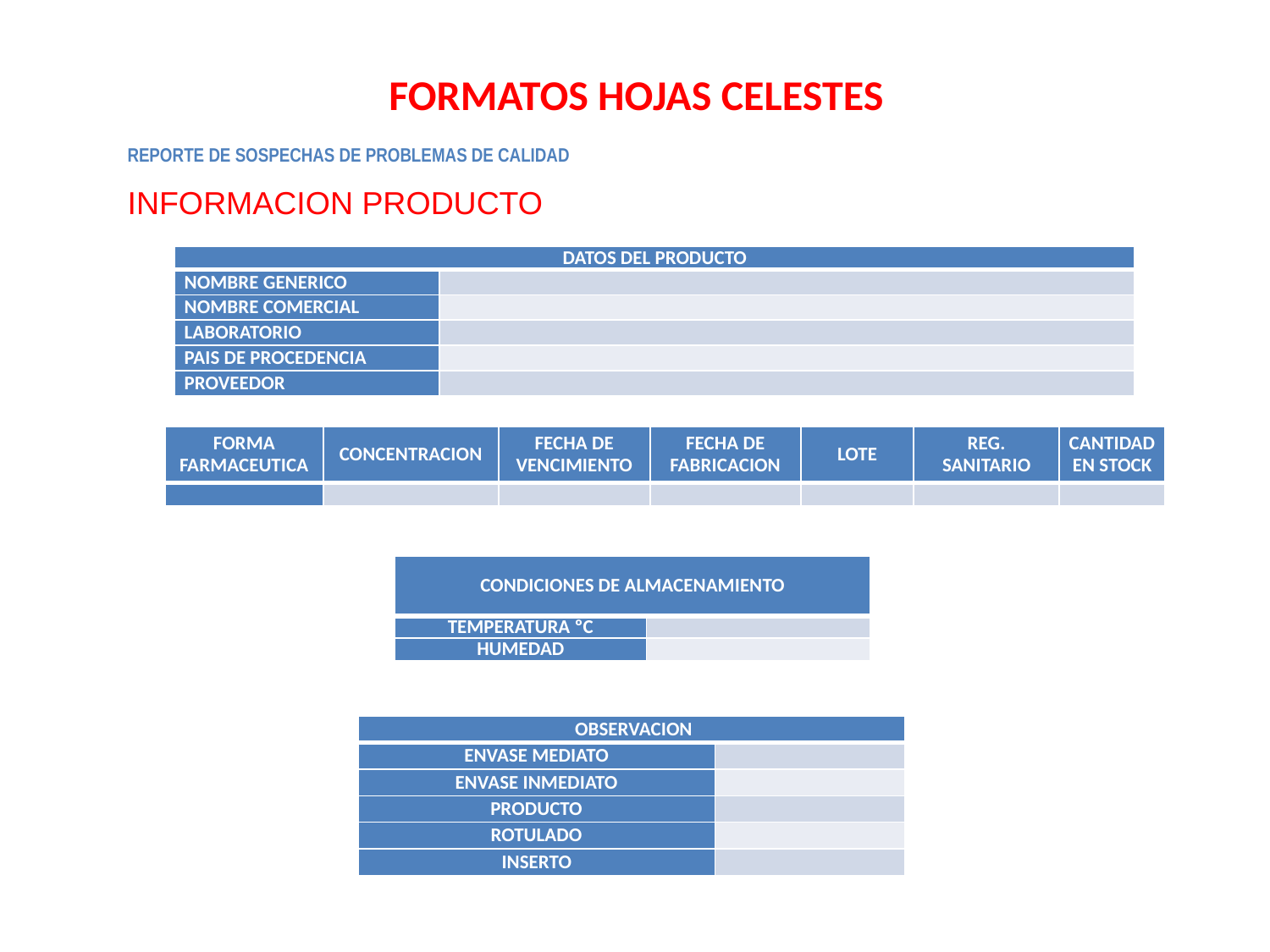

# FORMATOS HOJAS CELESTES
REPORTE DE SOSPECHAS DE PROBLEMAS DE CALIDAD

INFORMACION PRODUCTO
| DATOS DEL PRODUCTO |  |
| --- | --- |
| NOMBRE GENERICO |  |
| NOMBRE COMERCIAL |  |
| LABORATORIO |  |
| PAIS DE PROCEDENCIA |  |
| PROVEEDOR |  |
| FORMA FARMACEUTICA | CONCENTRACION | FECHA DE VENCIMIENTO | FECHA DE FABRICACION | LOTE | REG. SANITARIO | CANTIDAD EN STOCK |
| --- | --- | --- | --- | --- | --- | --- |
|  |  |  |  |  |  |  |

| CONDICIONES DE ALMACENAMIENTO |  |
| --- | --- |
| TEMPERATURA ºC |  |
| HUMEDAD |  |
| OBSERVACION |  |
| --- | --- |
| ENVASE MEDIATO |  |
| ENVASE INMEDIATO |  |
| PRODUCTO |  |
| ROTULADO |  |
| INSERTO |  |